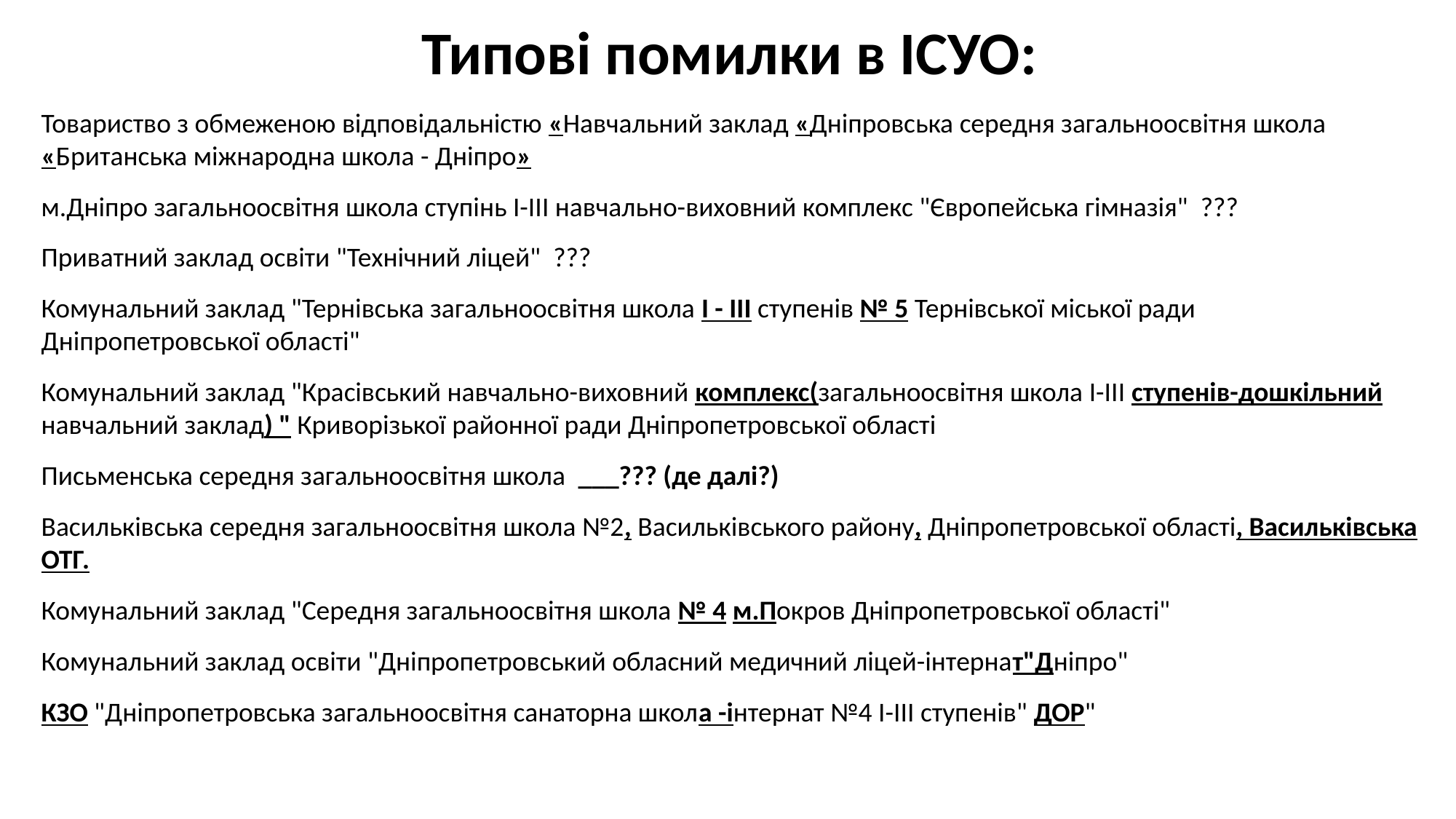

Типові помилки в ІСУО:
Товариство з обмеженою відповідальністю «Навчальний заклад «Дніпровська середня загальноосвітня школа «Британська міжнародна школа - Дніпро»
м.Дніпро загальноосвітня школа ступінь I-III навчально-виховний комплекс "Європейська гімназія"  ???
Приватний заклад освіти "Технічний ліцей"  ???
Комунальний заклад "Тернівська загальноосвітня школа І - ІІІ ступенів № 5 Тернівської міської ради Дніпропетровської області"
Комунальний заклад "Красівський навчально-виховний комплекс(загальноосвітня школа І-ІІІ ступенів-дошкільний навчальний заклад) " Криворізької районної ради Дніпропетровської області
Письменська середня загальноосвітня школа  ___??? (де далі?)
Васильківська середня загальноосвітня школа №2, Васильківського району, Дніпропетровської області, Васильківська ОТГ.
Комунальний заклад "Середня загальноосвітня школа № 4 м.Покров Дніпропетровської області"
Комунальний заклад освіти "Дніпропетровський обласний медичний ліцей-інтернат"Дніпро"
КЗО "Дніпропетровська загальноосвітня санаторна школа -інтернат №4 І-ІІІ ступенів" ДОР"